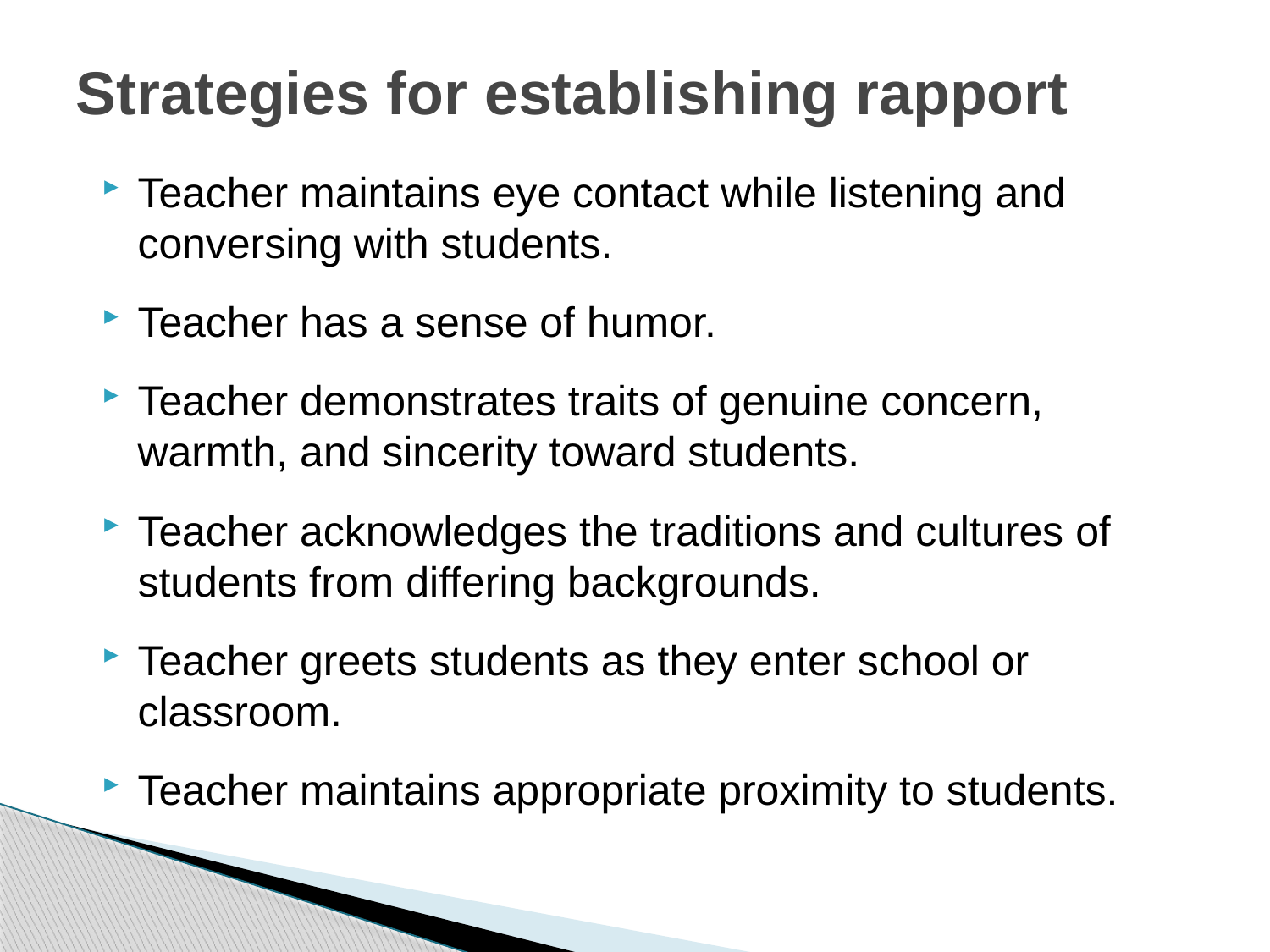

# Strategies for establishing rapport
Teacher maintains eye contact while listening and conversing with students.
Teacher has a sense of humor.
Teacher demonstrates traits of genuine concern, warmth, and sincerity toward students.
Teacher acknowledges the traditions and cultures of students from differing backgrounds.
Teacher greets students as they enter school or classroom.
Teacher maintains appropriate proximity to students.